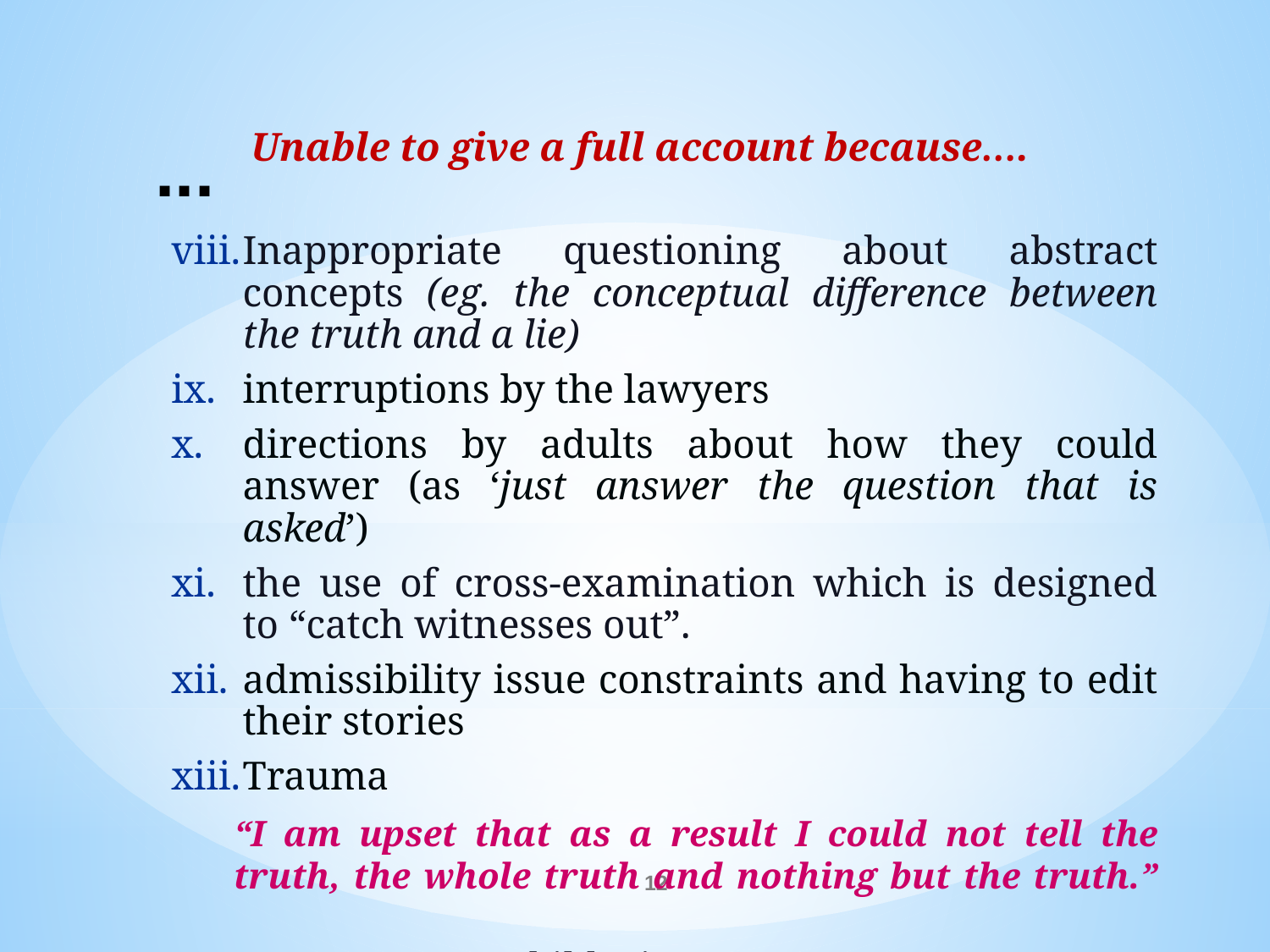

Unable to give a full account because….

Inappropriate questioning about abstract concepts (eg. the conceptual difference between the truth and a lie)
interruptions by the lawyers
directions by adults about how they could answer (as ‘just answer the question that is asked’)
the use of cross-examination which is designed to “catch witnesses out”.
admissibility issue constraints and having to edit their stories
Trauma
“I am upset that as a result I could not tell the truth, the whole truth and nothing but the truth.”					                                                  - A child witness
...
12